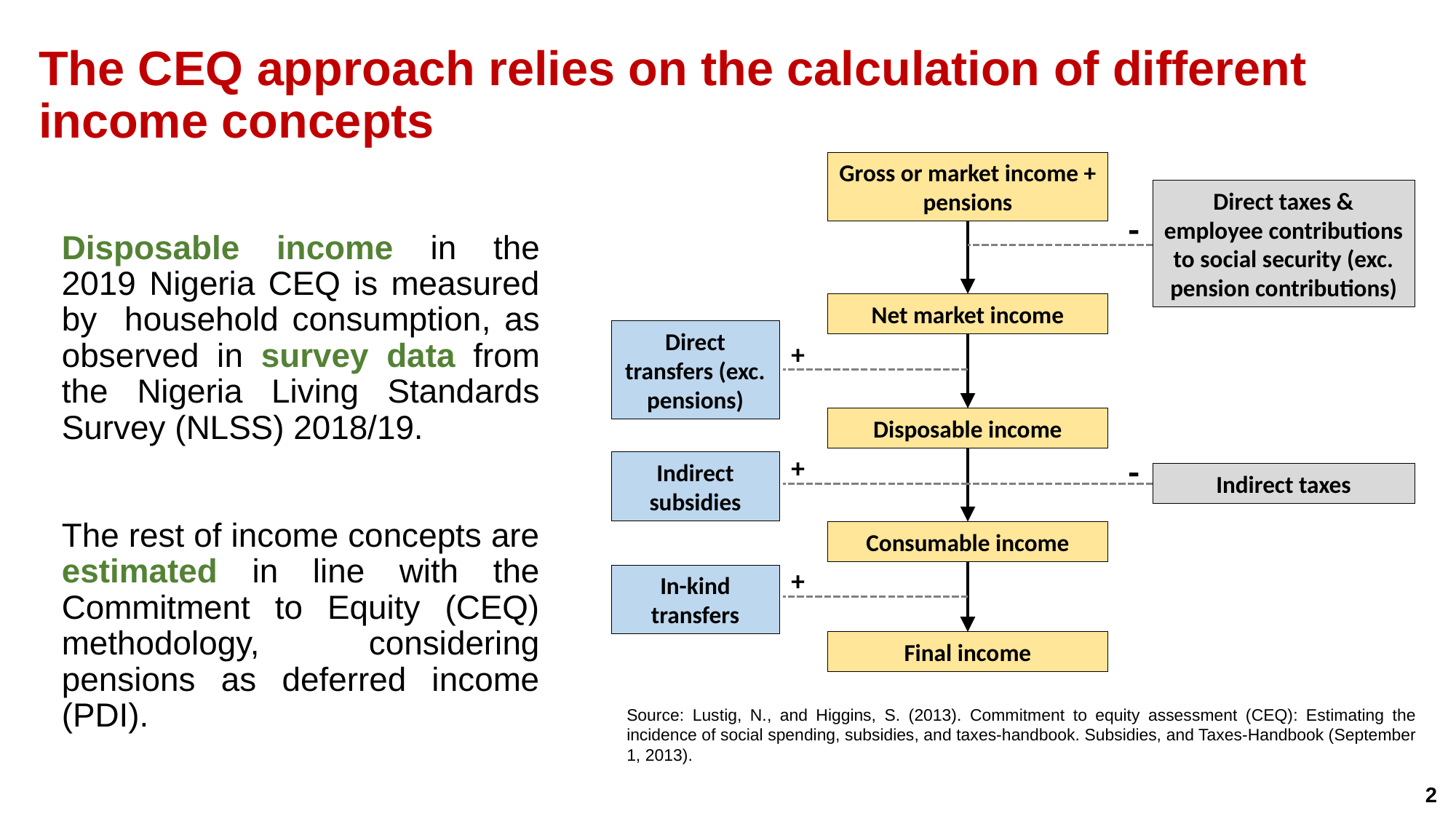

# The CEQ approach relies on the calculation of different income concepts
Gross or market income + pensions
Direct taxes & employee contributions to social security (exc. pension contributions)
-
Net market income
Direct transfers (exc. pensions)
+
Disposable income
-
+
Indirect subsidies
Indirect taxes
Consumable income
+
In-kind transfers
Final income
Disposable income in the 2019 Nigeria CEQ is measured by  household consumption, as observed in survey data from the Nigeria Living Standards Survey (NLSS) 2018/19.

The rest of income concepts are estimated in line with the Commitment to Equity (CEQ) methodology, considering pensions as deferred income (PDI).

Source: Lustig, N., and Higgins, S. (2013). Commitment to equity assessment (CEQ): Estimating the incidence of social spending, subsidies, and taxes-handbook. Subsidies, and Taxes-Handbook (September 1, 2013).
2